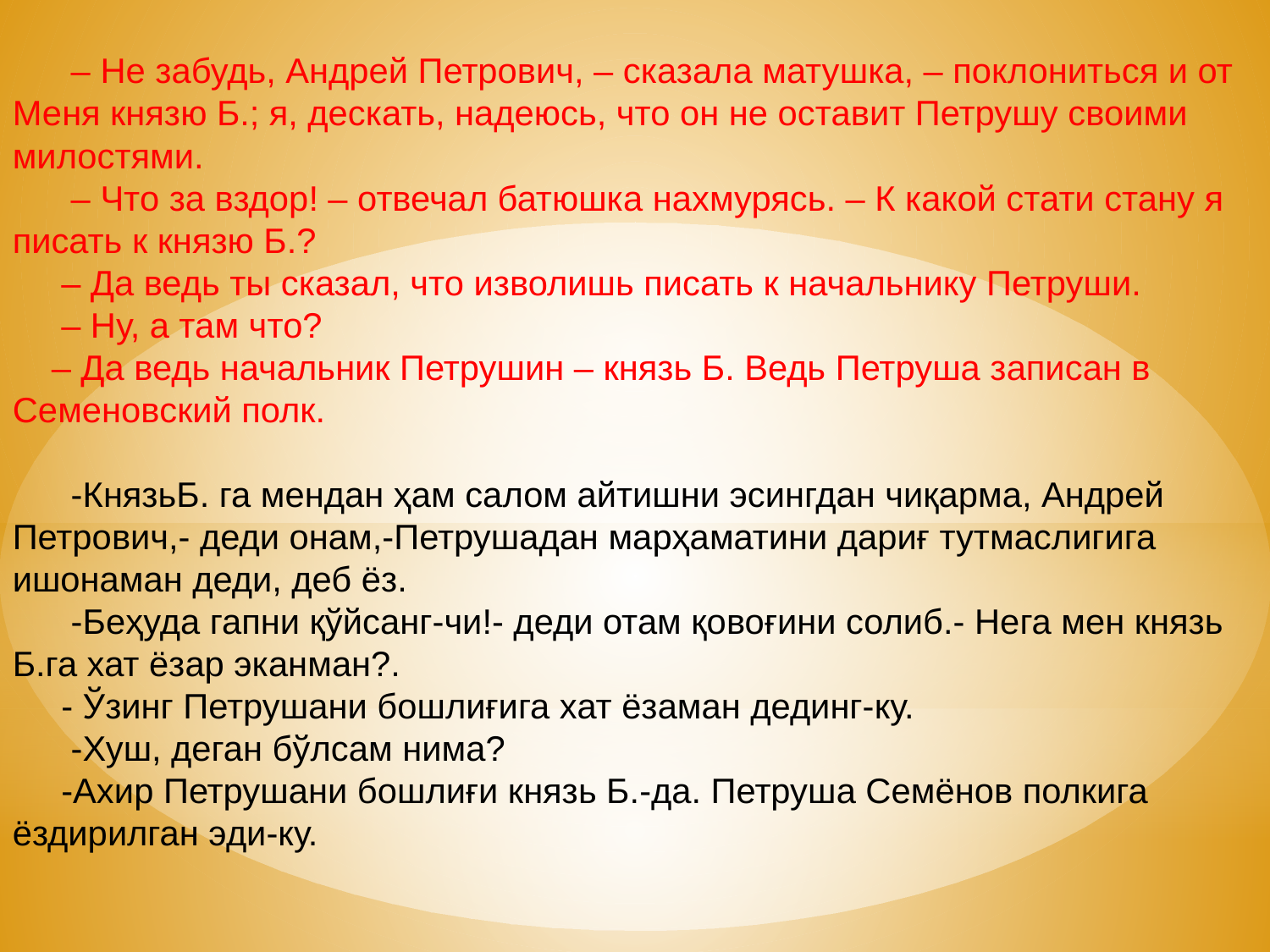

– Не забудь, Андрей Петрович, – сказала матушка, – поклониться и от
Меня князю Б.; я, дескать, надеюсь, что он не оставит Петрушу своими
милостями.
      – Что за вздор! – отвечал батюшка нахмурясь. – К какой стати стану я
писать к князю Б.?
     – Да ведь ты сказал, что изволишь писать к начальнику Петруши.
     – Ну, а там что?
    – Да ведь начальник Петрушин – князь Б. Ведь Петруша записан в
Семеновский полк.

      -КнязьБ. га мендан ҳам салом айтишни эсингдан чиқарма, Андрей Петрович,- деди онам,-Петрушадан марҳаматини дариғ тутмаслигига ишонаман деди, деб ёз.
      -Беҳуда гапни қўйсанг-чи!- деди отам қовоғини солиб.- Нега мен князь Б.га хат ёзар эканман?.
     - Ўзинг Петрушани бошлиғига хат ёзаман дединг-ку.
      -Хуш, деган бўлсам нима?
     -Ахир Петрушани бошлиғи князь Б.-да. Петруша Семёнов полкига ёздирилган эди-ку.